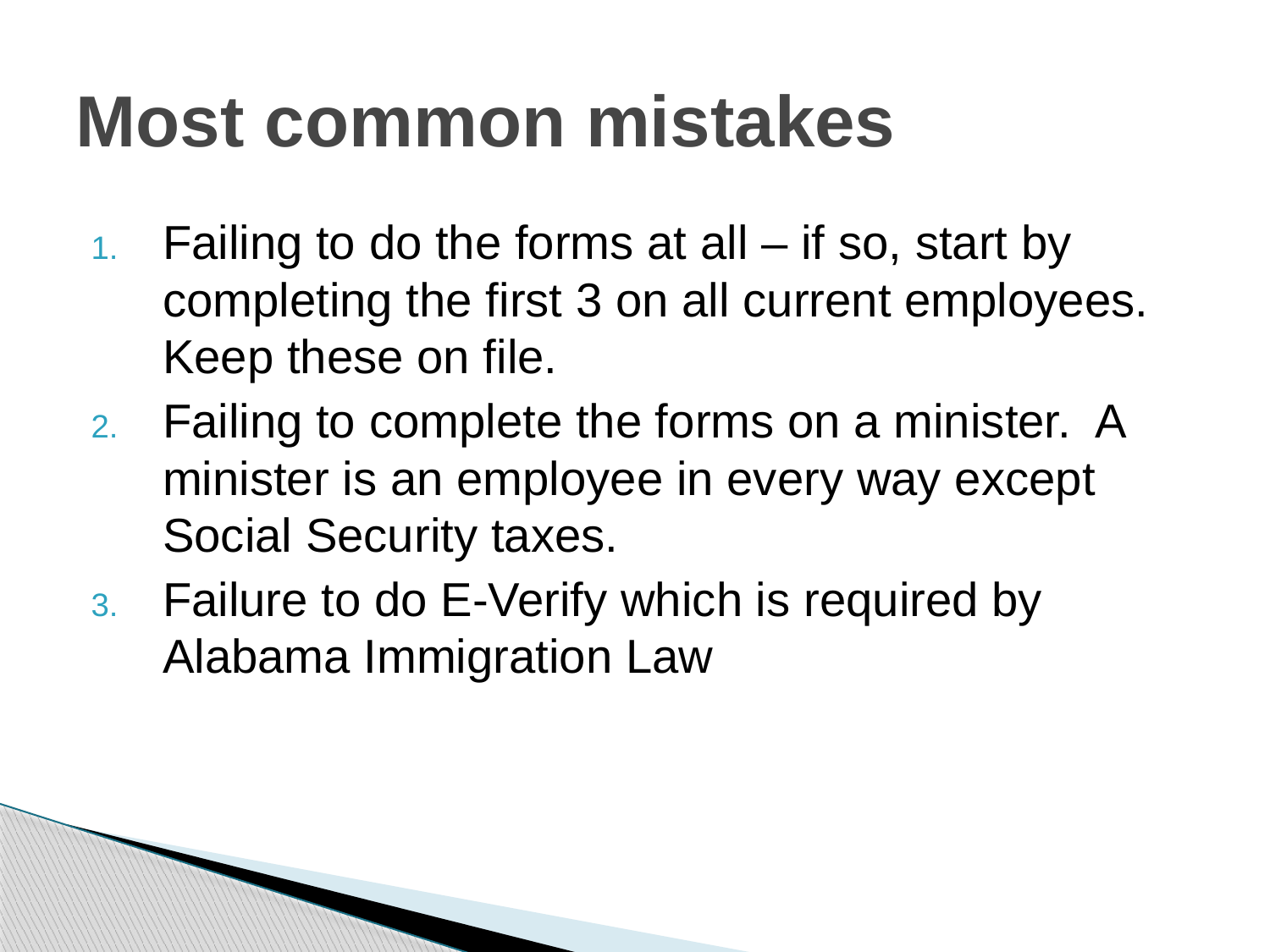

# Most common mistakes
Failing to do the forms at all – if so, start by completing the first 3 on all current employees.  Keep these on file.
Failing to complete the forms on a minister.  A minister is an employee in every way except Social Security taxes.
Failure to do E-Verify which is required by Alabama Immigration Law